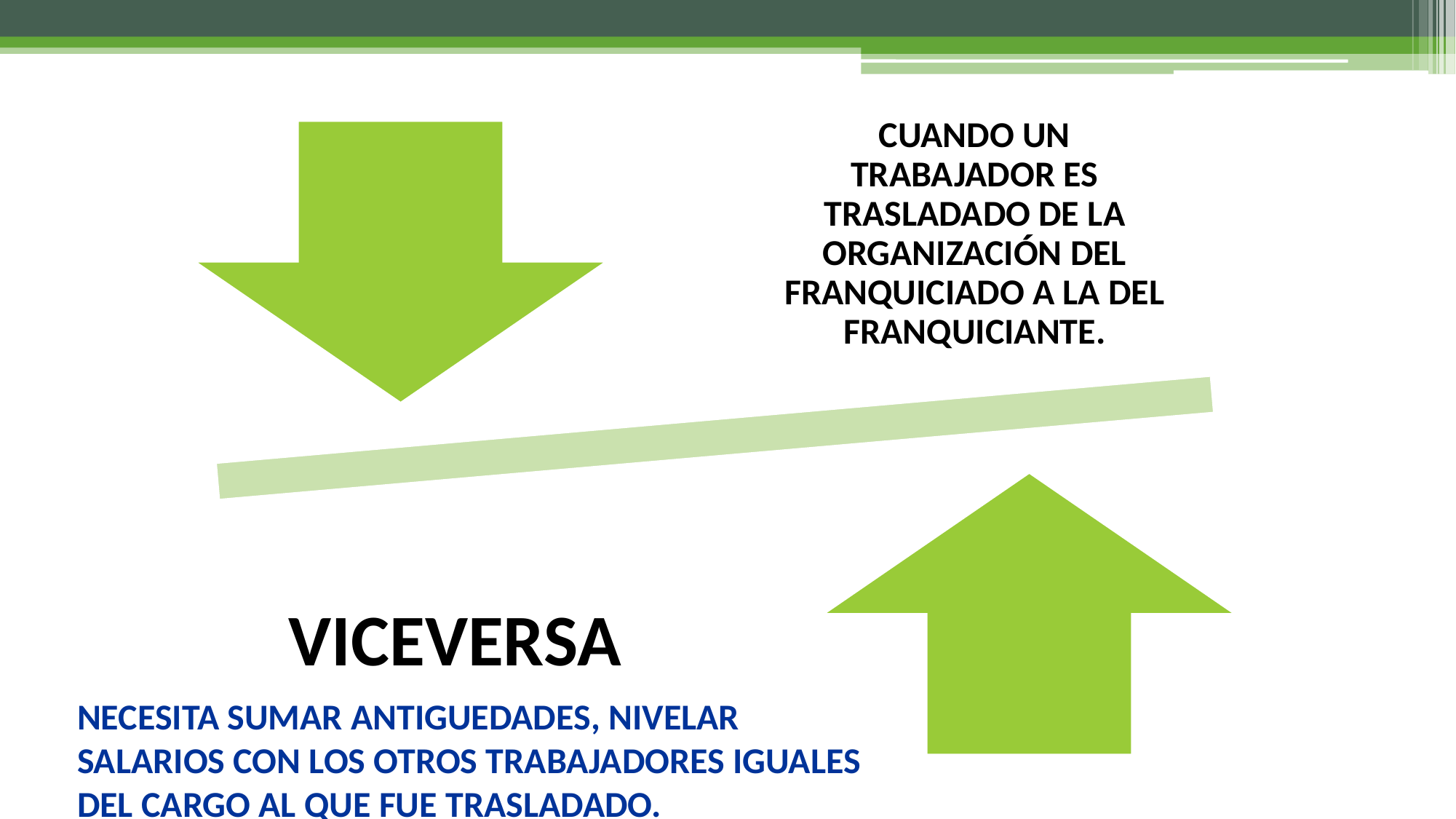

CUANDO UN TRABAJADOR ES TRASLADADO DE LA ORGANIZACIÓN DEL FRANQUICIADO A LA DEL FRANQUICIANTE.
VICEVERSA
NECESITA SUMAR ANTIGUEDADES, NIVELAR SALARIOS CON LOS OTROS TRABAJADORES IGUALES DEL CARGO AL QUE FUE TRASLADADO.